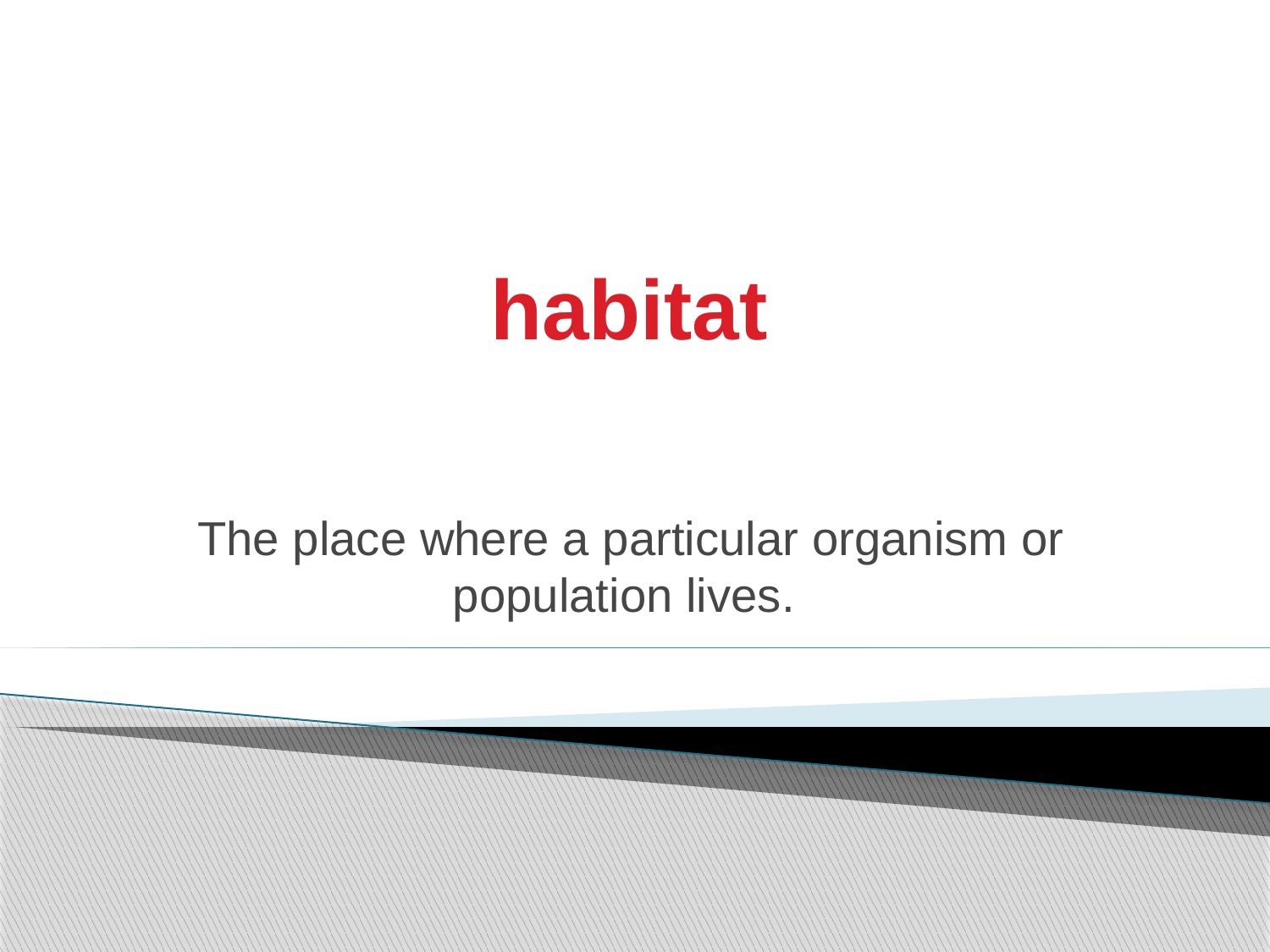

# habitat
The place where a particular organism or population lives.